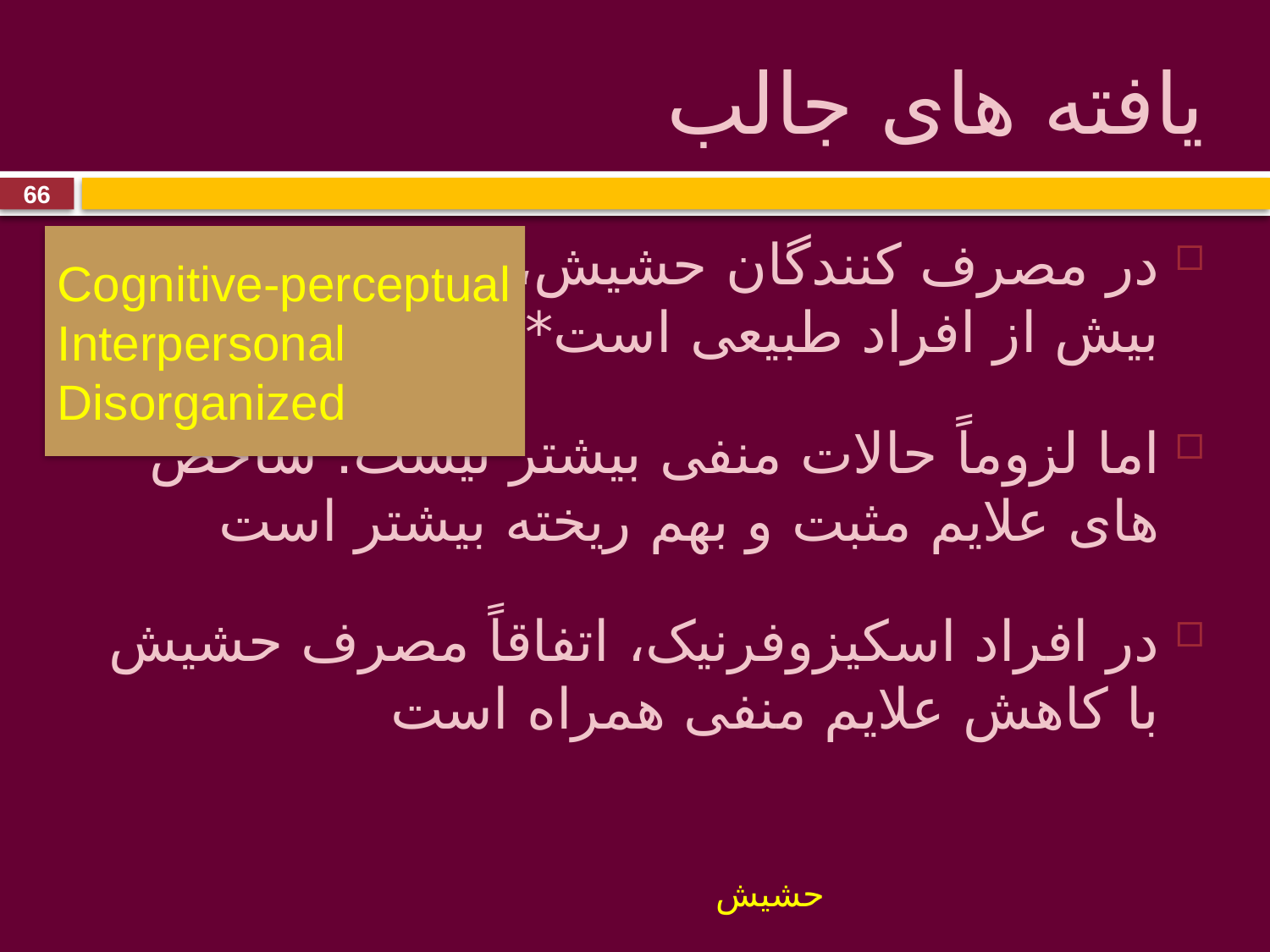

# یافته های جالب
66
در مصرف کنندگان حشیش، اسکیزوتایپی بیش از افراد طبیعی است*
اما لزوماً حالات منفی بیشتر نیست. شاخص های علایم مثبت و بهم ریخته بیشتر است
در افراد اسکیزوفرنیک، اتفاقاً مصرف حشیش با کاهش علایم منفی همراه است

Cognitive-perceptual
Interpersonal
Disorganized
حشیش